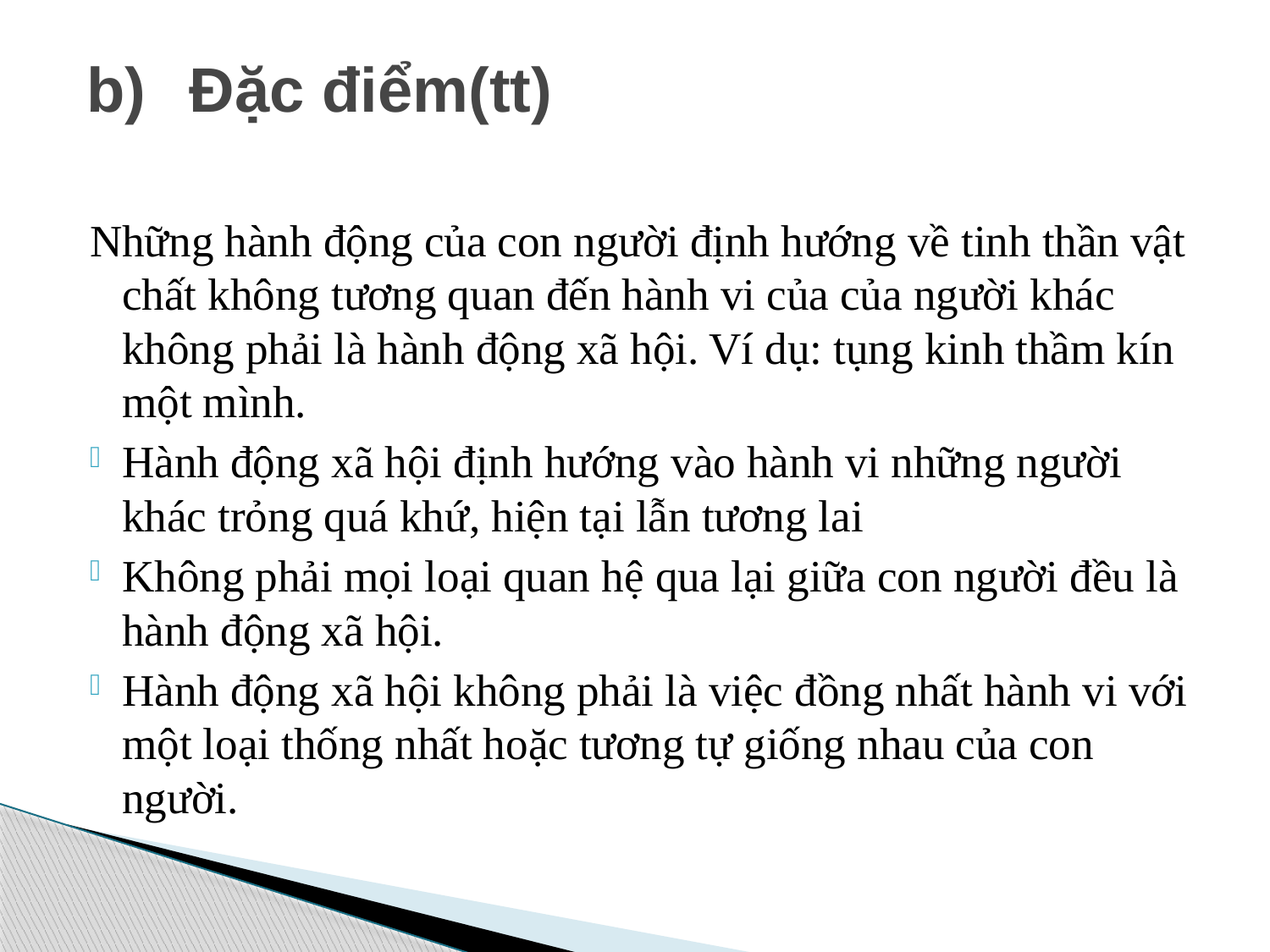

# b)	Đặc điểm(tt)
Những hành động của con người định hướng về tinh thần vật chất không tương quan đến hành vi của của người khác không phải là hành động xã hội. Ví dụ: tụng kinh thầm kín một mình.
Hành động xã hội định hướng vào hành vi những người khác trỏng quá khứ, hiện tại lẫn tương lai
Không phải mọi loại quan hệ qua lại giữa con người đều là hành động xã hội.
Hành động xã hội không phải là việc đồng nhất hành vi với một loại thống nhất hoặc tương tự giống nhau của con người.